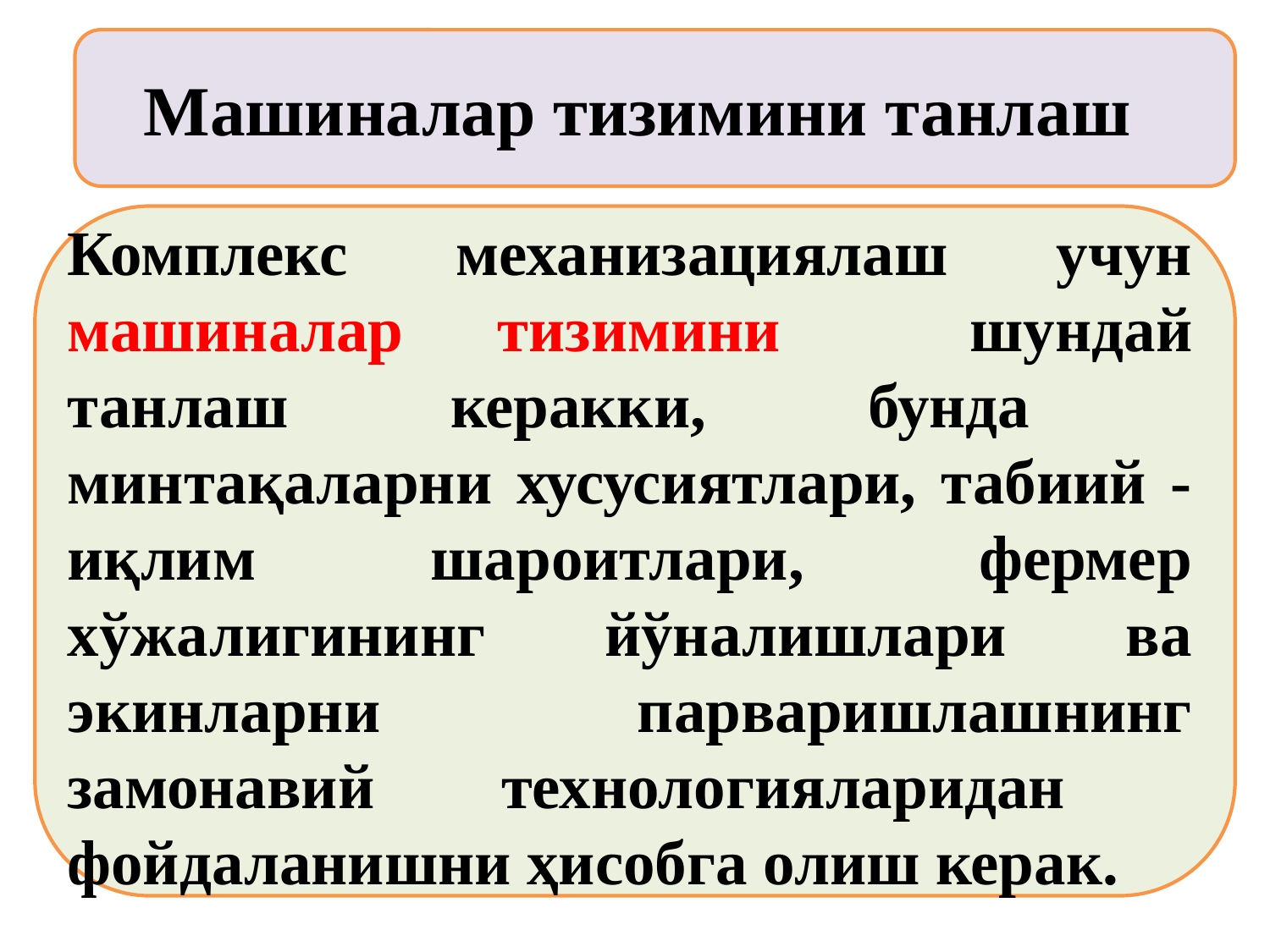

Машиналар тизимини танлаш

Комплекс механизациялаш учун машиналар тизимини  шундай танлаш керакки, бунда  минтақаларни хусусиятлари, табиий - иқлим шароитлари, фермер хўжалигининг йўналишлари ва экинларни парваришлашнинг замонавий технологияларидан  фойдаланишни ҳисобга олиш керак.